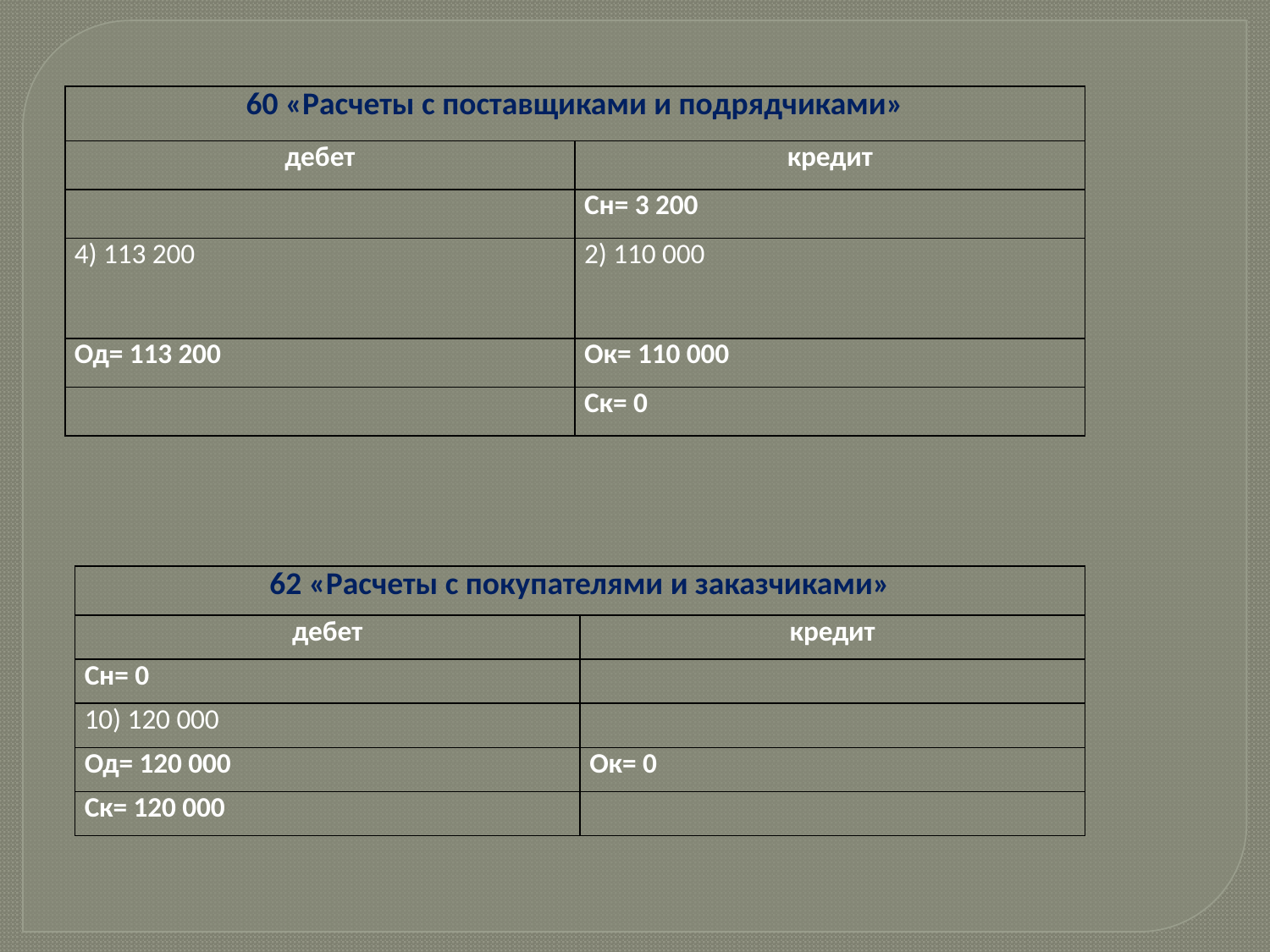

| 60 «Расчеты с поставщиками и подрядчиками» |  |
| --- | --- |
| дебет | кредит |
|  | Сн= 3 200 |
| 4) 113 200 | 2) 110 000 |
| Од= 113 200 | Ок= 110 000 |
|  | Ск= 0 |

| 62 «Расчеты с покупателями и заказчиками» |  |
| --- | --- |
| дебет | кредит |
| Сн= 0 |  |
| 10) 120 000 |  |
| Од= 120 000 | Ок= 0 |
| Ск= 120 000 |  |